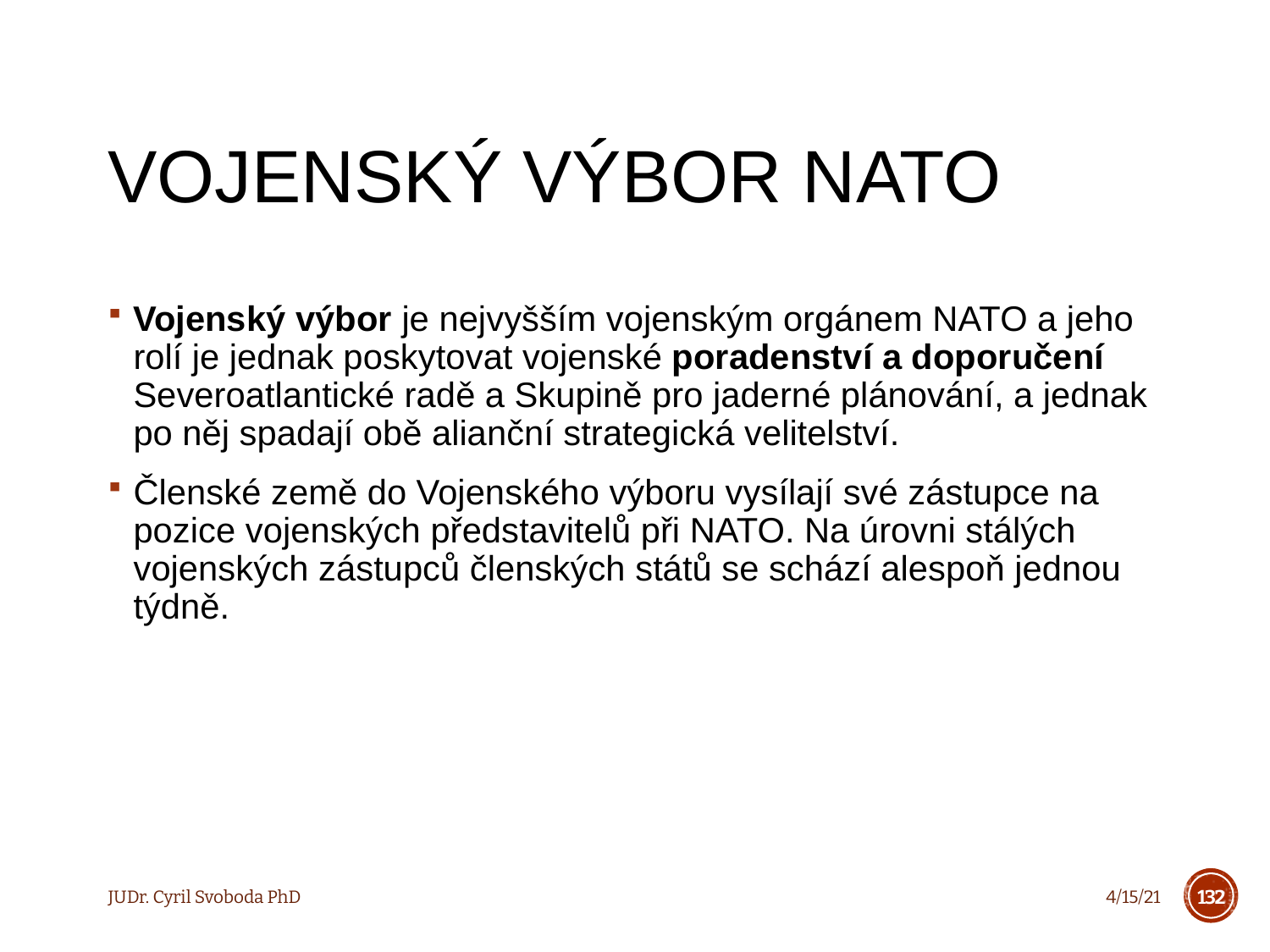

# Vojenský výbor NATO
Vojenský výbor je nejvyšším vojenským orgánem NATO a jeho rolí je jednak poskytovat vojenské poradenství a doporučení Severoatlantické radě a Skupině pro jaderné plánování, a jednak po něj spadají obě alianční strategická velitelství.
Členské země do Vojenského výboru vysílají své zástupce na pozice vojenských představitelů při NATO. Na úrovni stálých vojenských zástupců členských států se schází alespoň jednou týdně.
JUDr. Cyril Svoboda PhD
4/15/21
132